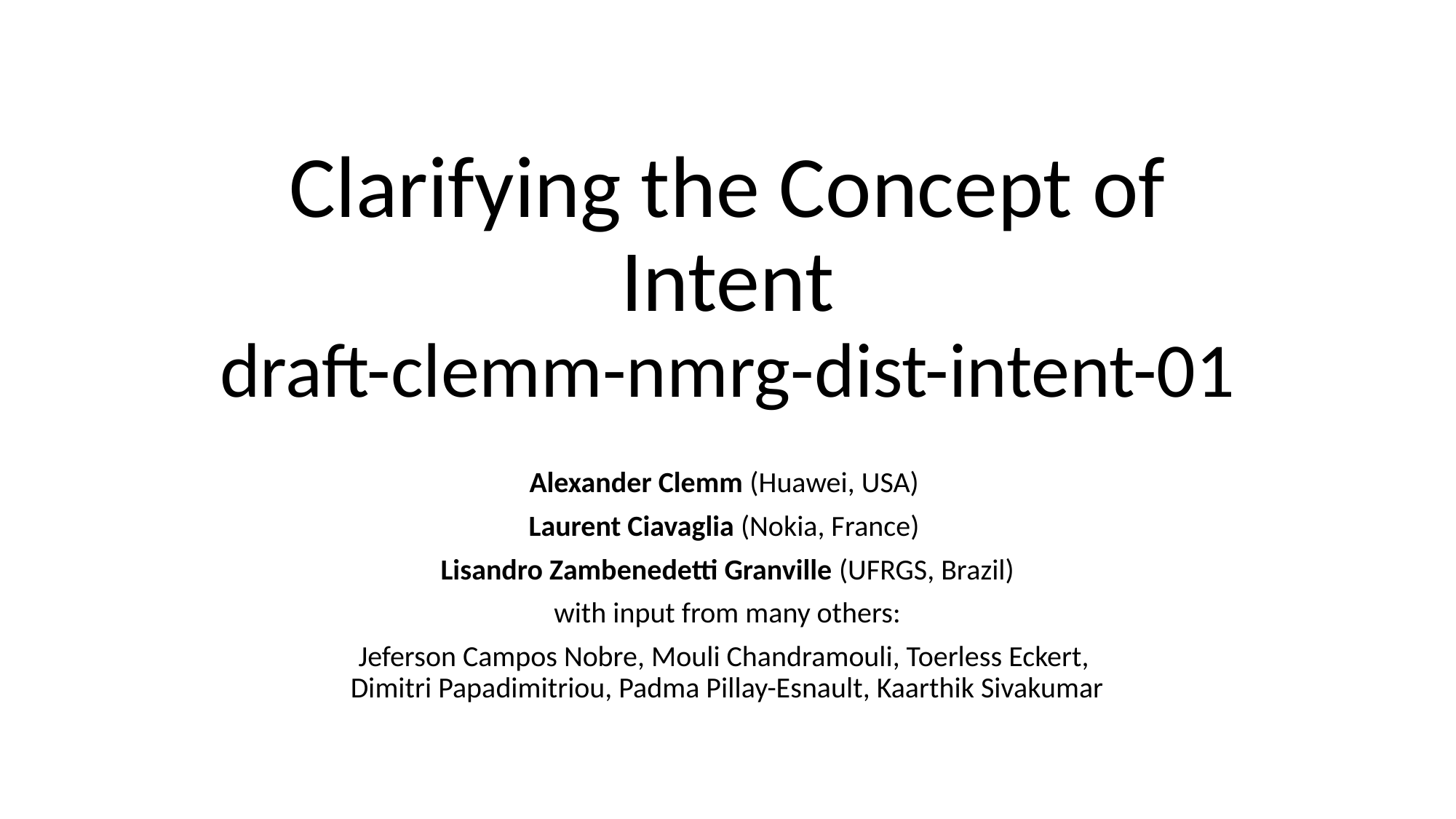

# Clarifying the Concept of Intent draft-clemm-nmrg-dist-intent-01
Alexander Clemm (Huawei, USA)
Laurent Ciavaglia (Nokia, France)
Lisandro Zambenedetti Granville (UFRGS, Brazil)
with input from many others:
Jeferson Campos Nobre, Mouli Chandramouli, Toerless Eckert,
Dimitri Papadimitriou, Padma Pillay-Esnault, Kaarthik Sivakumar